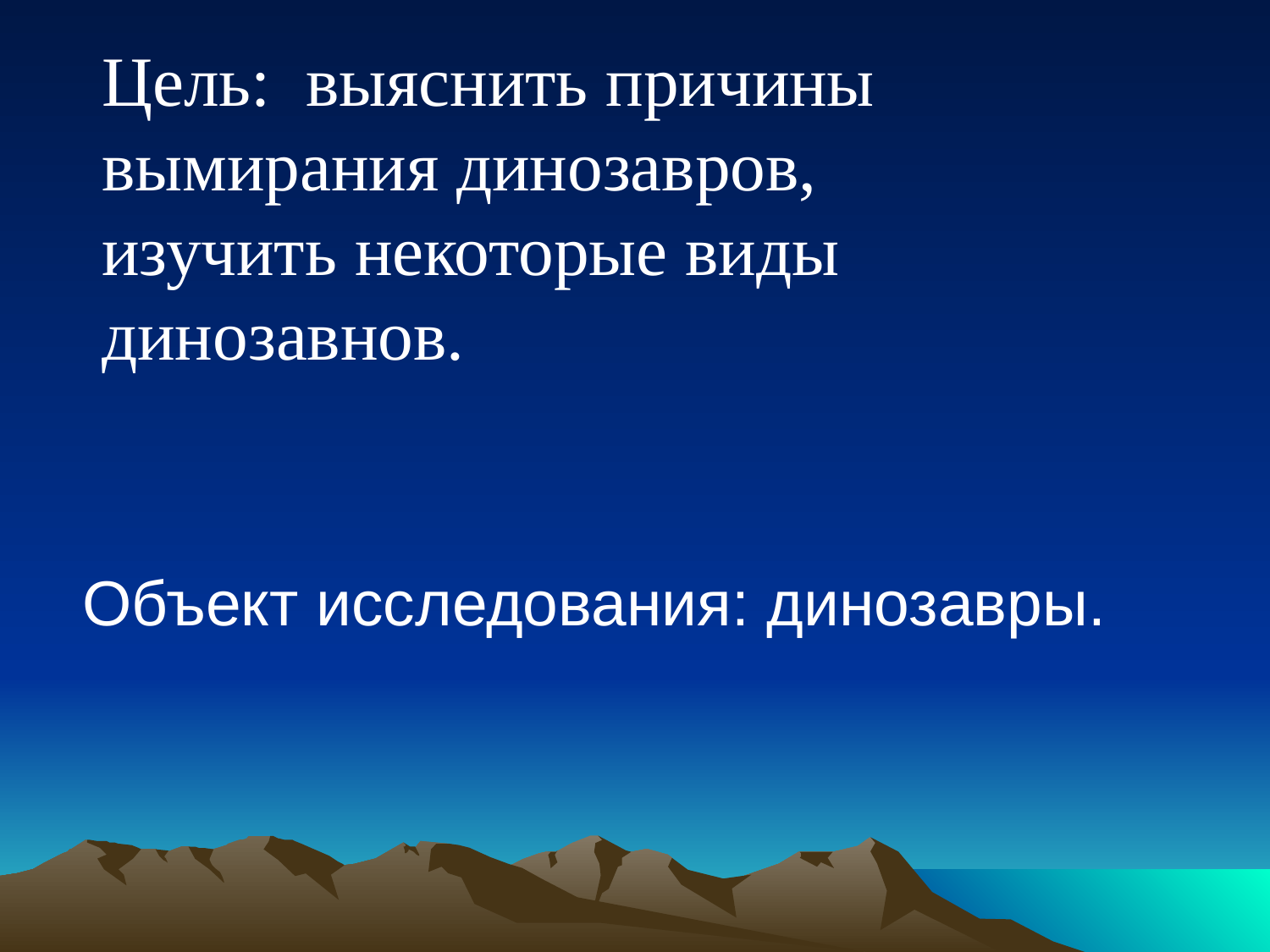

Цель:  выяснить причины вымирания динозавров,      изучить некоторые виды динозавнов.

Объект исследования: динозавры.